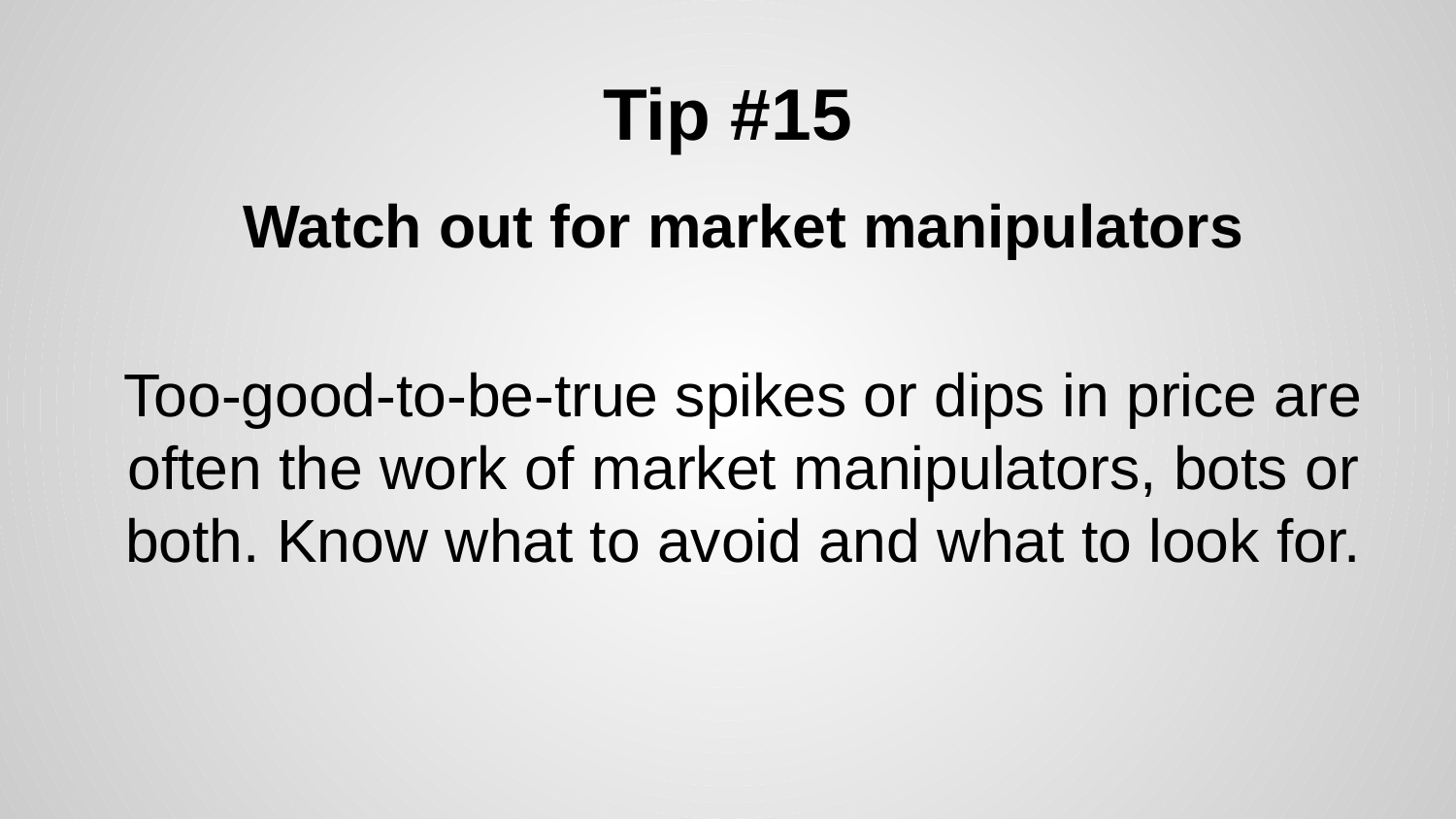

# Tip #15

Watch out for market manipulators

Too-good-to-be-true spikes or dips in price are often the work of market manipulators, bots or both. Know what to avoid and what to look for.